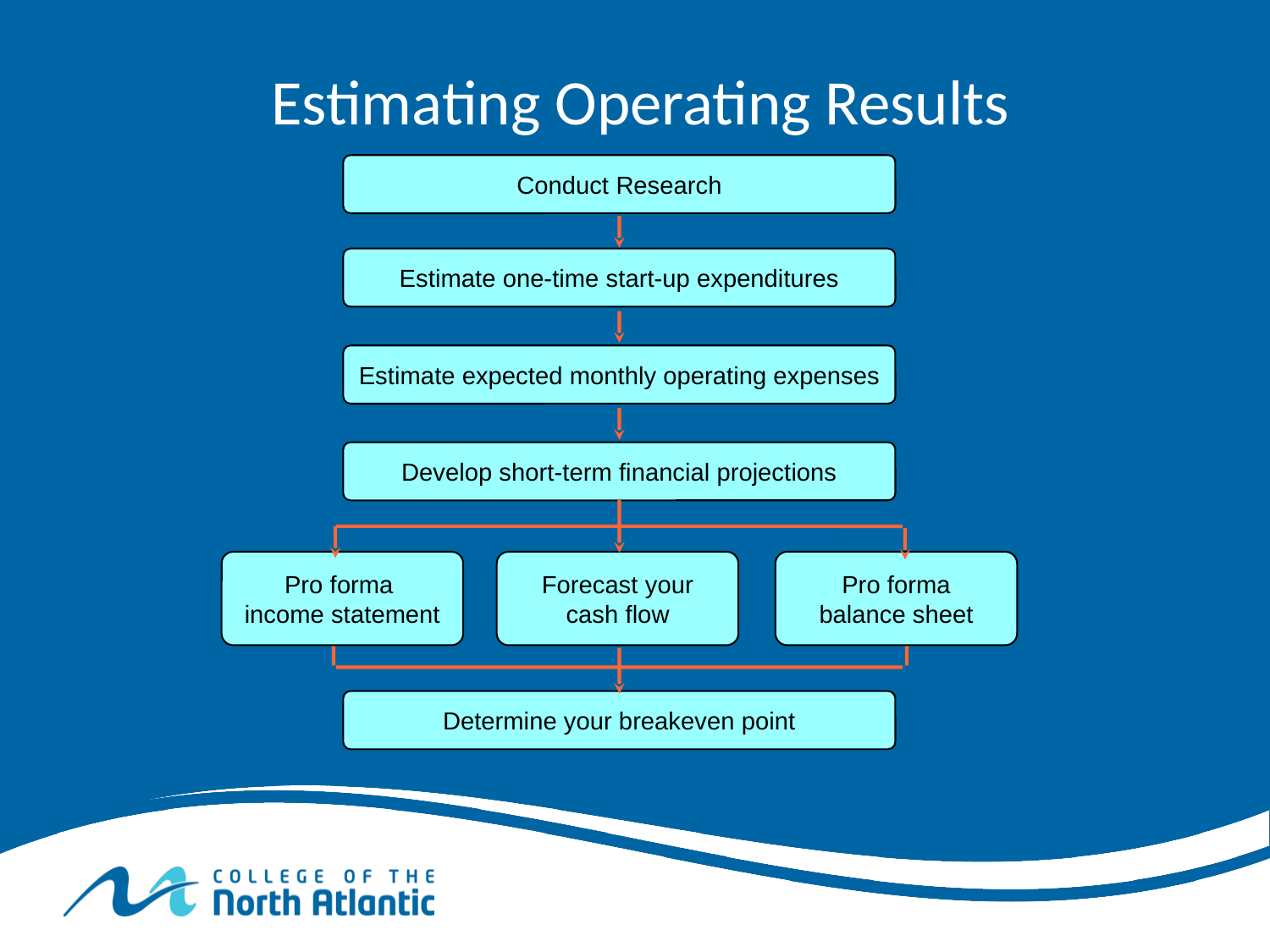

# Estimating Operating Results

Conduct Research

Estimate one-time start-up expenditures

Estimate expected monthly operating expenses

Develop short-term financial projections

Pro forma
income statement

Forecast your
cash flow

Pro forma
balance sheet

Determine your breakeven point